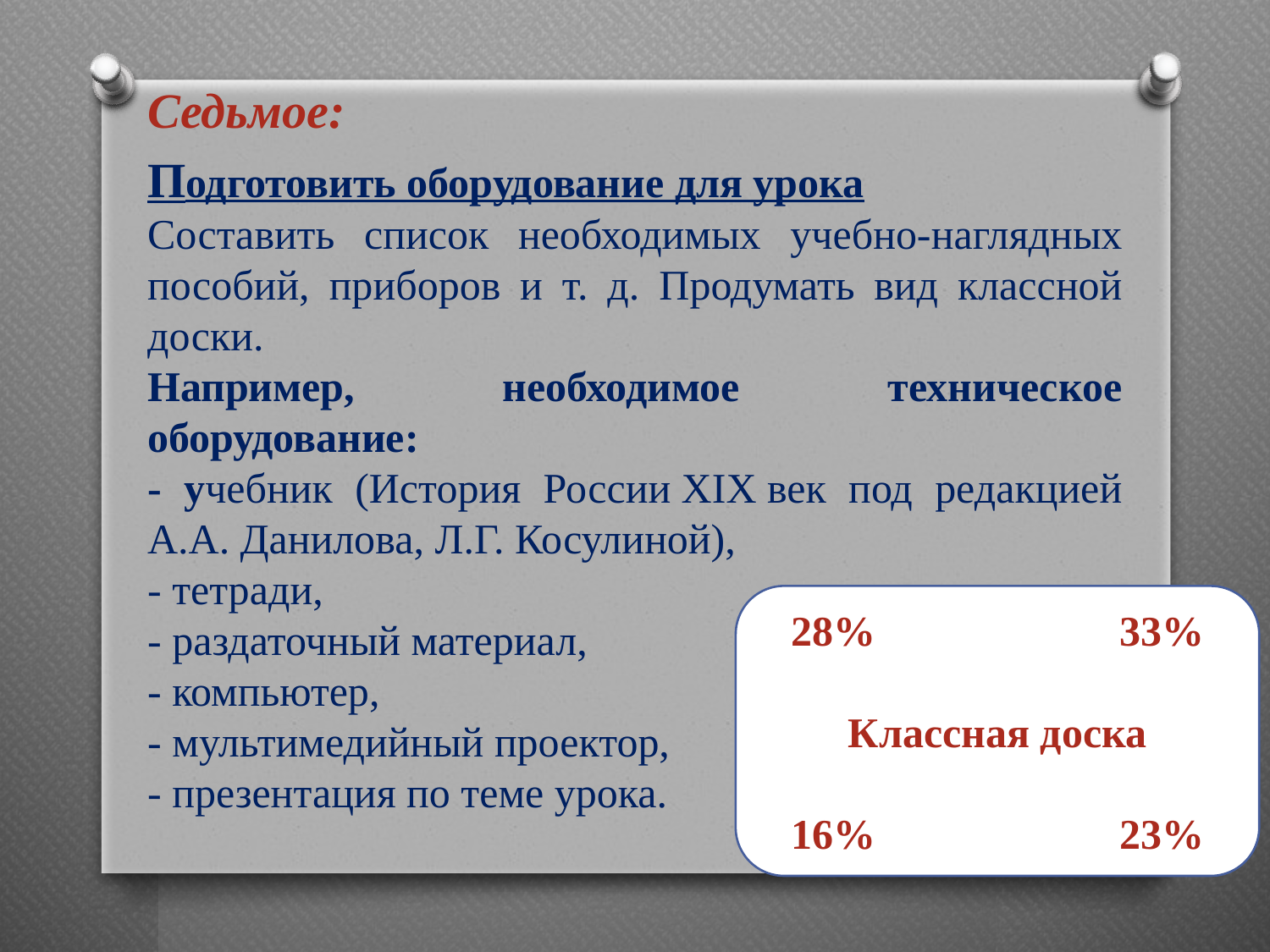

Седьмое:
Подготовить оборудование для урока
Составить список необходимых учебно-наглядных пособий, приборов и т. д. Продумать вид классной доски.
Например, необходимое техническое оборудование:
- учебник (История России XIX век под редакцией А.А. Данилова, Л.Г. Косулиной),
- тетради,
- раздаточный материал,
- компьютер,
- мультимедийный проектор,
- презентация по теме урока.

28%                       33%

Классная доска

16%                       23%